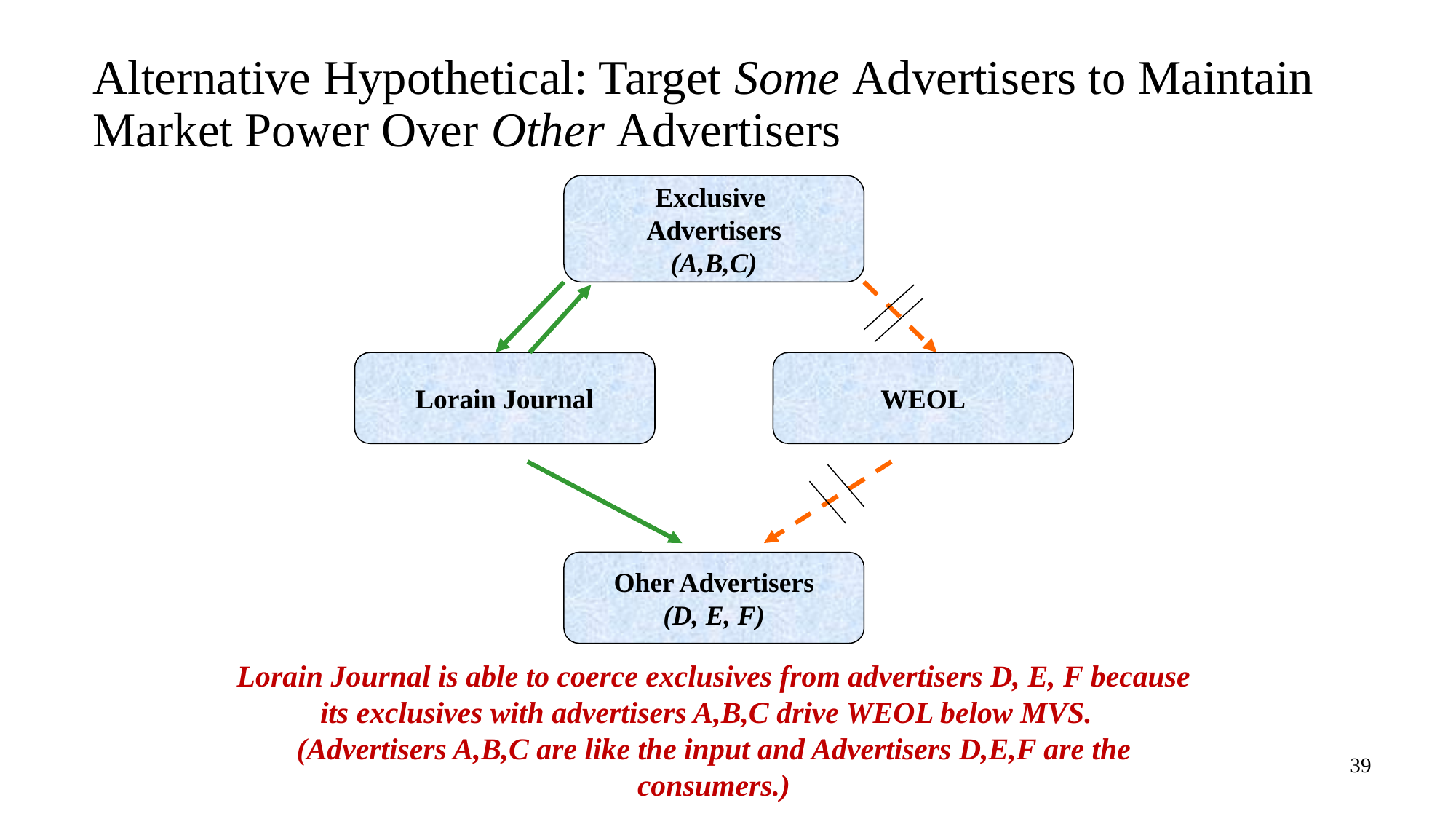

# Alternative Hypothetical: Target Some Advertisers to Maintain Market Power Over Other Advertisers
Exclusive
Advertisers
(A,B,C)

Lorain Journal
WEOL

Oher Advertisers
(D, E, F)

Lorain Journal is able to coerce exclusives from advertisers D, E, F because its exclusives with advertisers A,B,C drive WEOL below MVS.
(Advertisers A,B,C are like the input and Advertisers D,E,F are the consumers.)
39